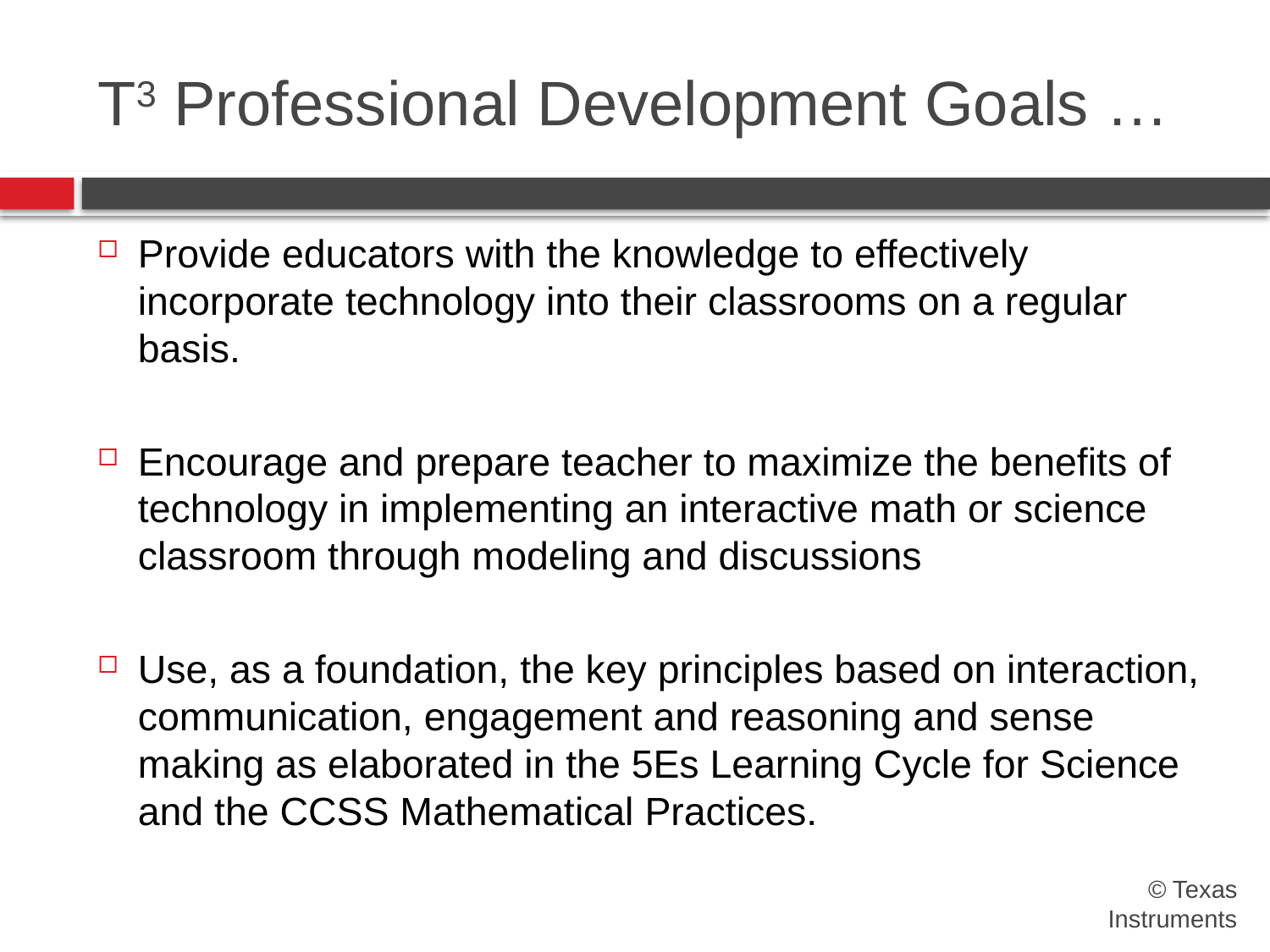

# T3 Professional Development Goals …
Provide educators with the knowledge to effectively incorporate technology into their classrooms on a regular basis.

Encourage and prepare teacher to maximize the benefits of technology in implementing an interactive math or science classroom through modeling and discussions

Use, as a foundation, the key principles based on interaction, communication, engagement and reasoning and sense making as elaborated in the 5Es Learning Cycle for Science and the CCSS Mathematical Practices.
© Texas Instruments